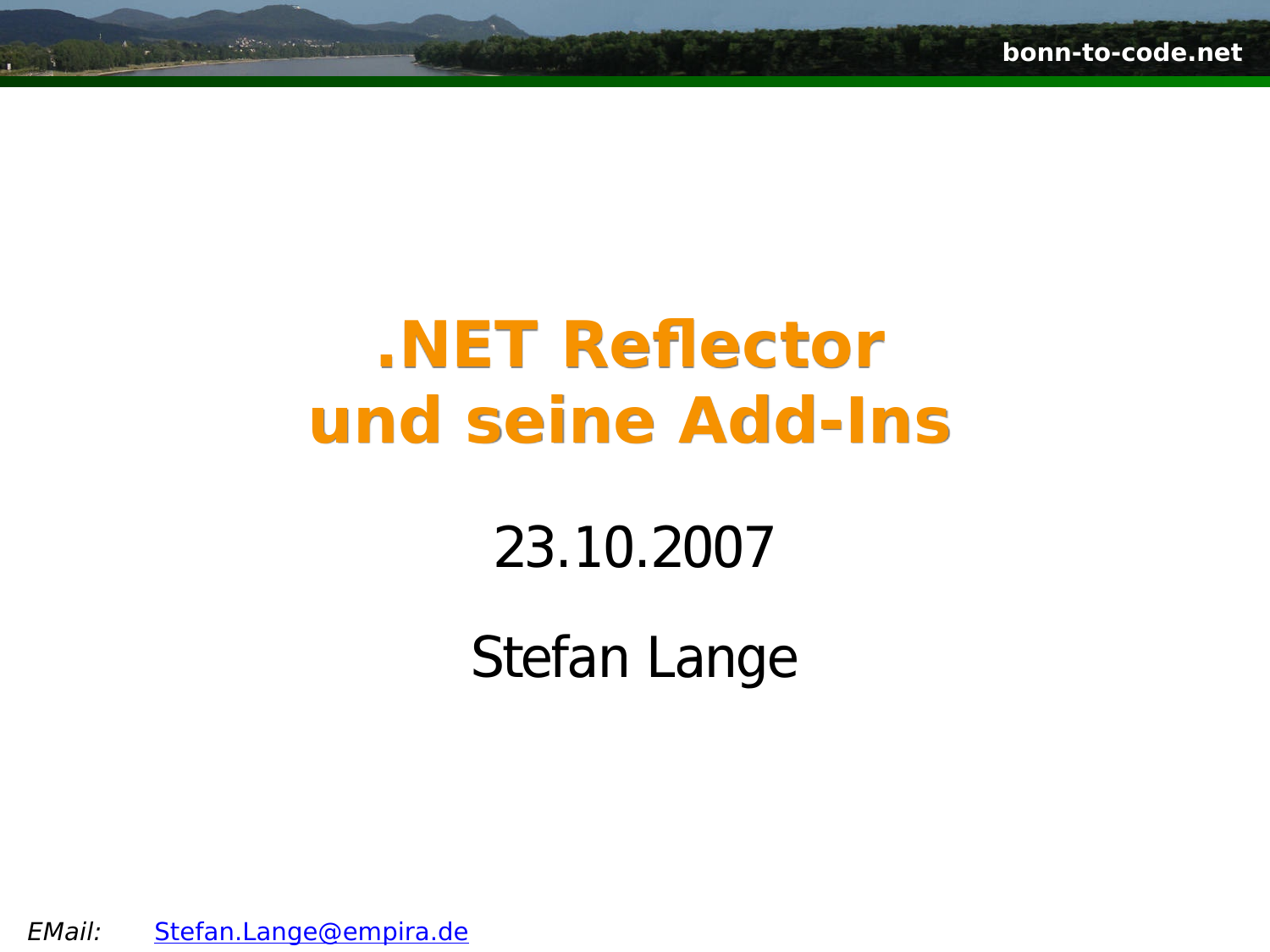

# .NET Reflector und seine Add-Ins
23.10.2007
Stefan Lange
EMail:		Stefan.Lange@empira.de